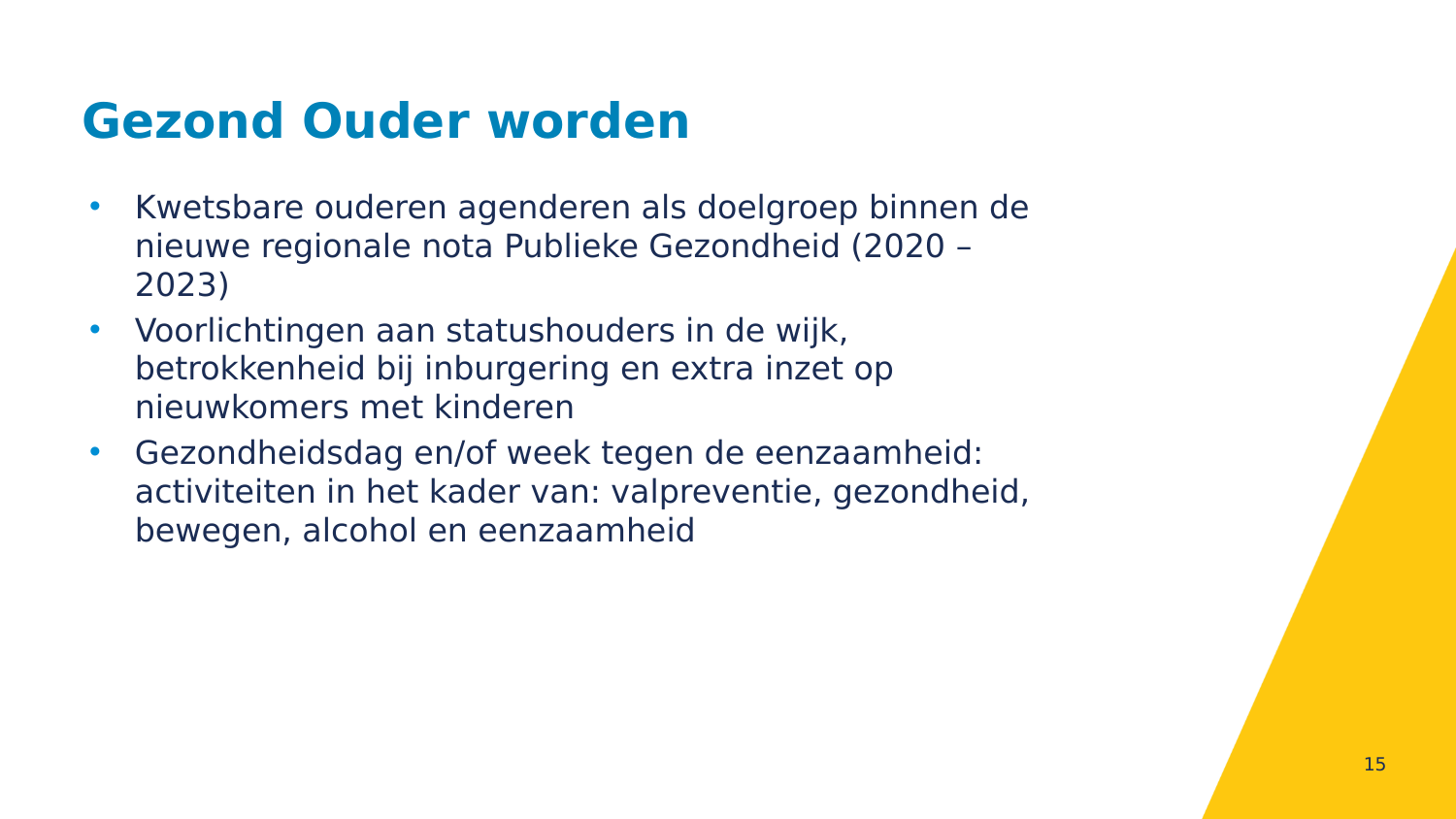

Gezond Ouder worden
Kwetsbare ouderen agenderen als doelgroep binnen de nieuwe regionale nota Publieke Gezondheid (2020 – 2023)
Voorlichtingen aan statushouders in de wijk, betrokkenheid bij inburgering en extra inzet op nieuwkomers met kinderen
Gezondheidsdag en/of week tegen de eenzaamheid: activiteiten in het kader van: valpreventie, gezondheid, bewegen, alcohol en eenzaamheid

15